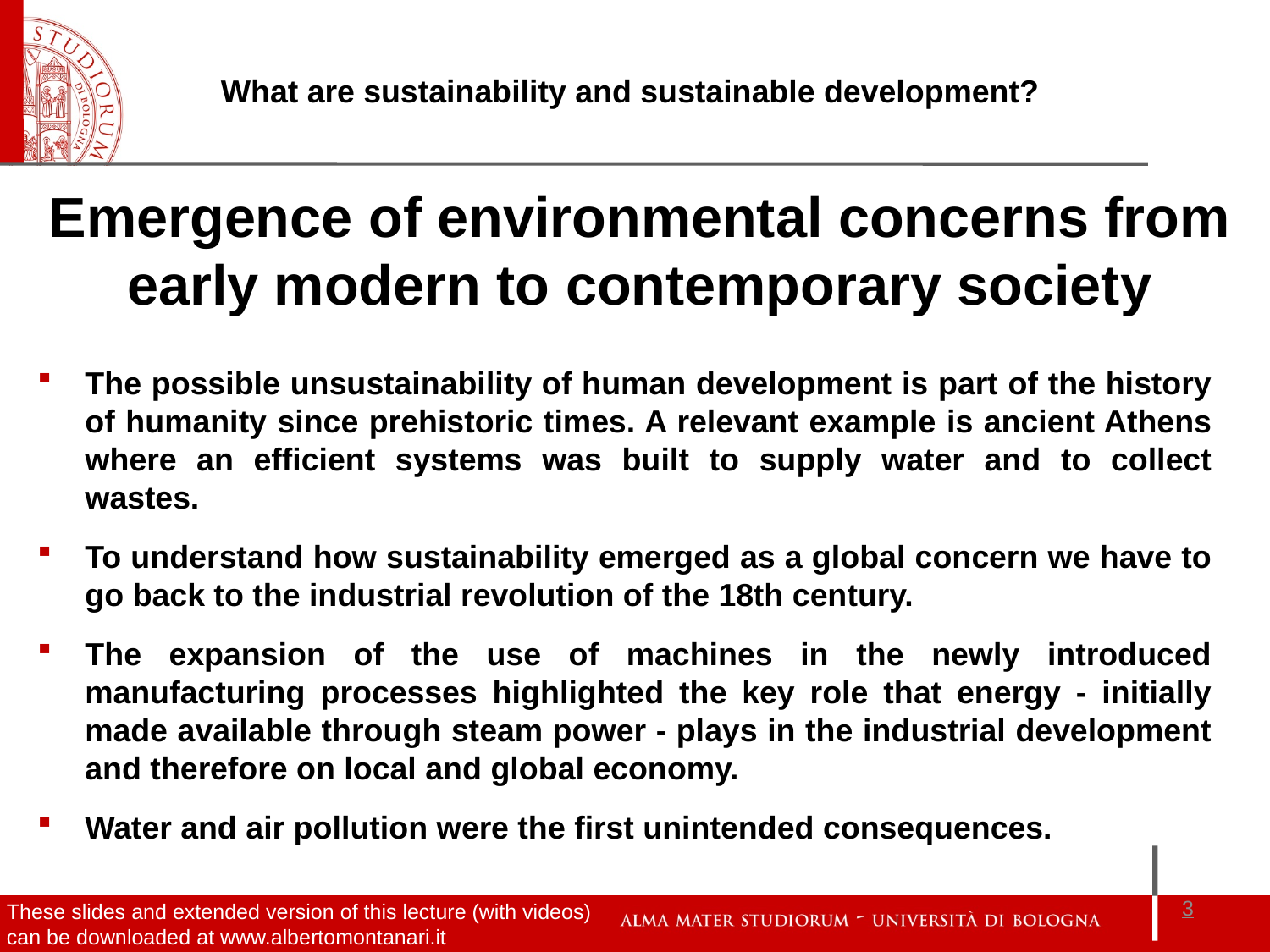

Emergence of environmental concerns from early modern to contemporary society
The possible unsustainability of human development is part of the history of humanity since prehistoric times. A relevant example is ancient Athens where an efficient systems was built to supply water and to collect wastes.
To understand how sustainability emerged as a global concern we have to go back to the industrial revolution of the 18th century.
The expansion of the use of machines in the newly introduced manufacturing processes highlighted the key role that energy - initially made available through steam power - plays in the industrial development and therefore on local and global economy.
Water and air pollution were the first unintended consequences.
3